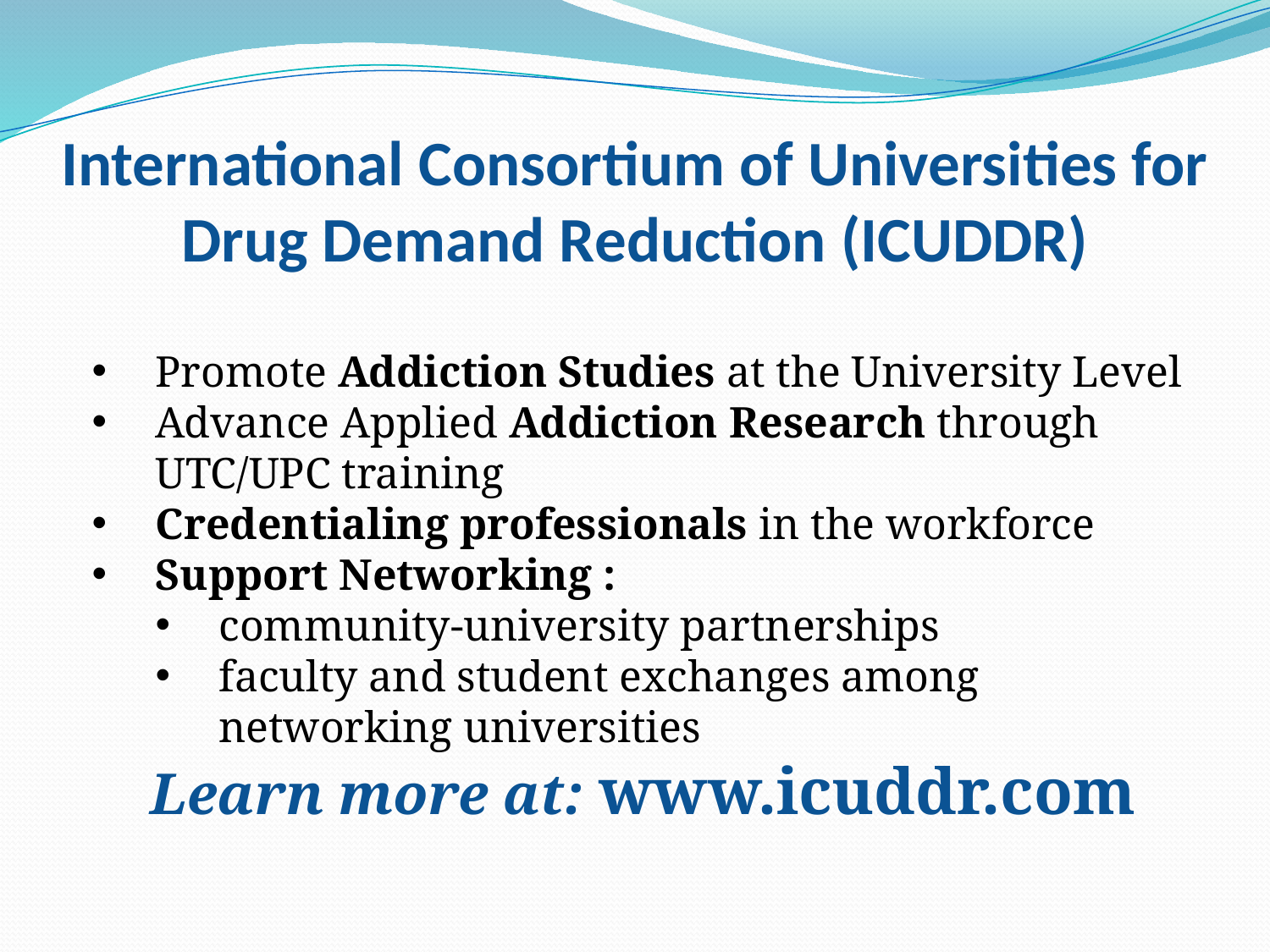

# International Consortium of Universities for Drug Demand Reduction (ICUDDR)
Promote Addiction Studies at the University Level
Advance Applied Addiction Research through UTC/UPC training
Credentialing professionals in the workforce
Support Networking :
community-university partnerships
faculty and student exchanges among networking universities
Learn more at: www.icuddr.com